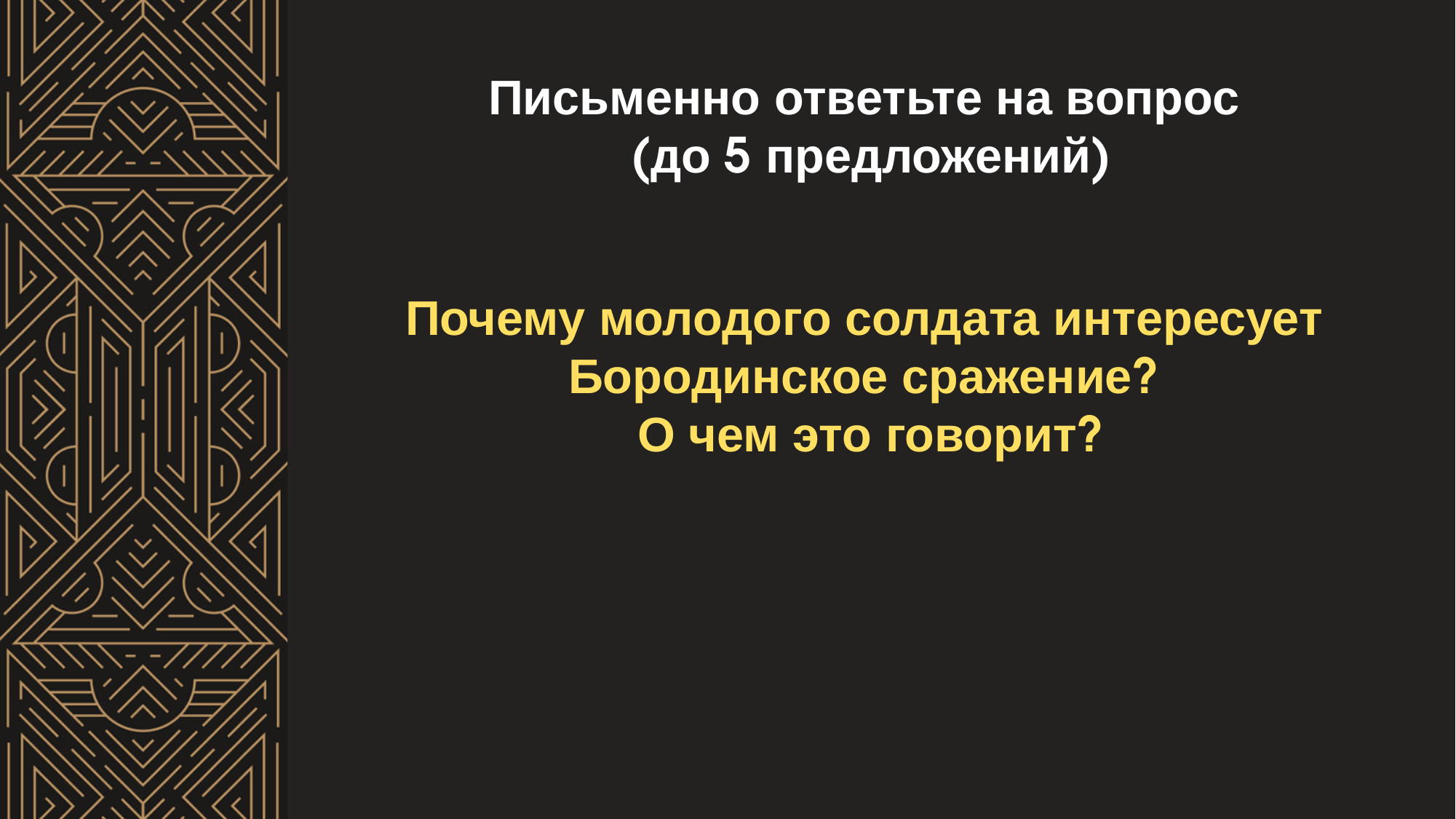

Письменно ответьте на вопрос
(до 5 предложений)
Почему молодого солдата интересует
Бородинское сражение?
О чем это говорит?